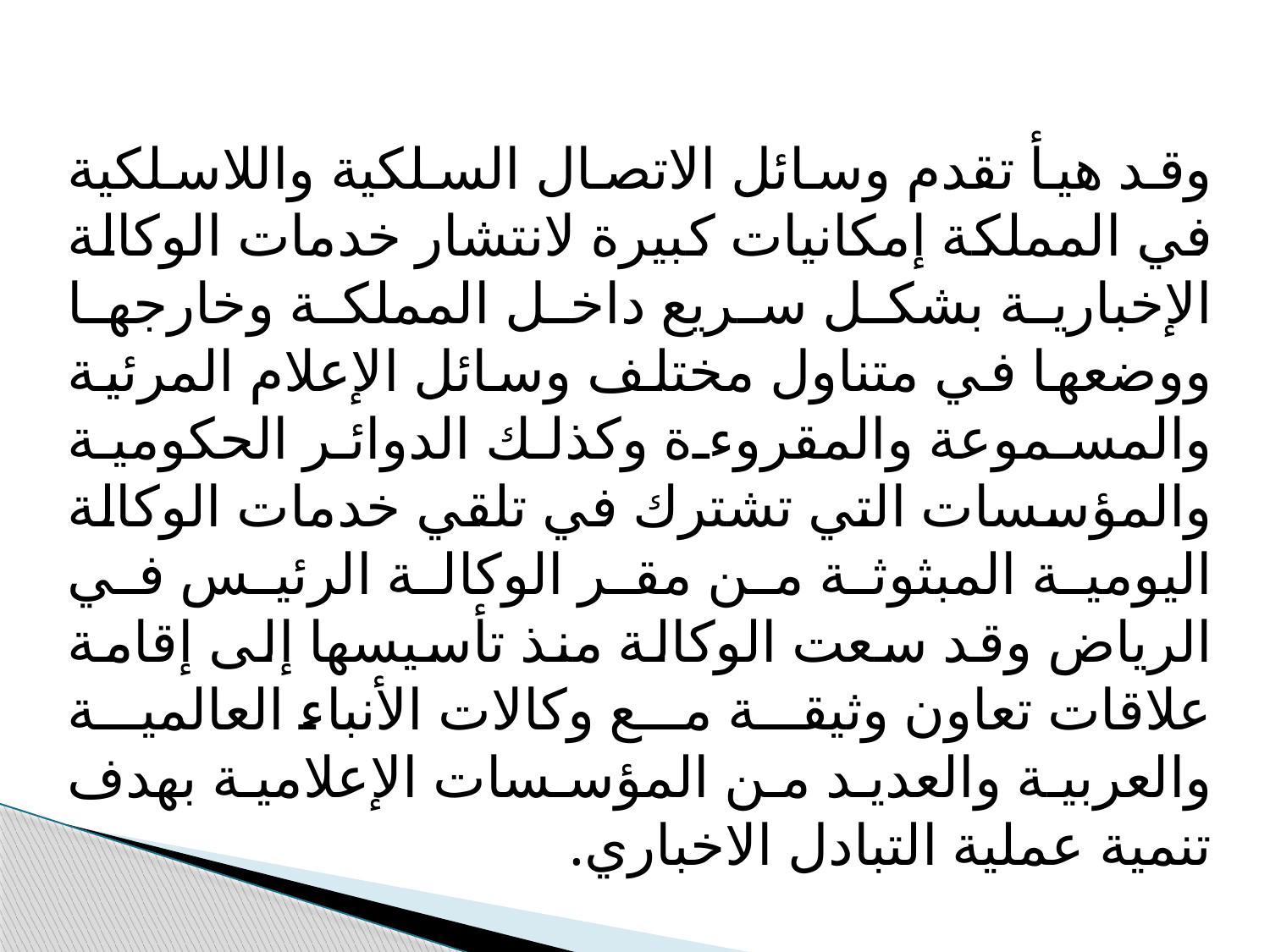

#
وقد هيأ تقدم وسائل الاتصال السلكية واللاسلكية في المملكة إمكانيات كبيرة لانتشار خدمات الوكالة الإخبارية بشكل سريع داخل المملكة وخارجها ووضعها في متناول مختلف وسائل الإعلام المرئية والمسموعة والمقروءة وكذلك الدوائر الحكومية والمؤسسات التي تشترك في تلقي خدمات الوكالة اليومية المبثوثة من مقر الوكالة الرئيس في الرياض وقد سعت الوكالة منذ تأسيسها إلى إقامة علاقات تعاون وثيقة مع وكالات الأنباء العالمية والعربية والعديد من المؤسسات الإعلامية بهدف تنمية عملية التبادل الاخباري.